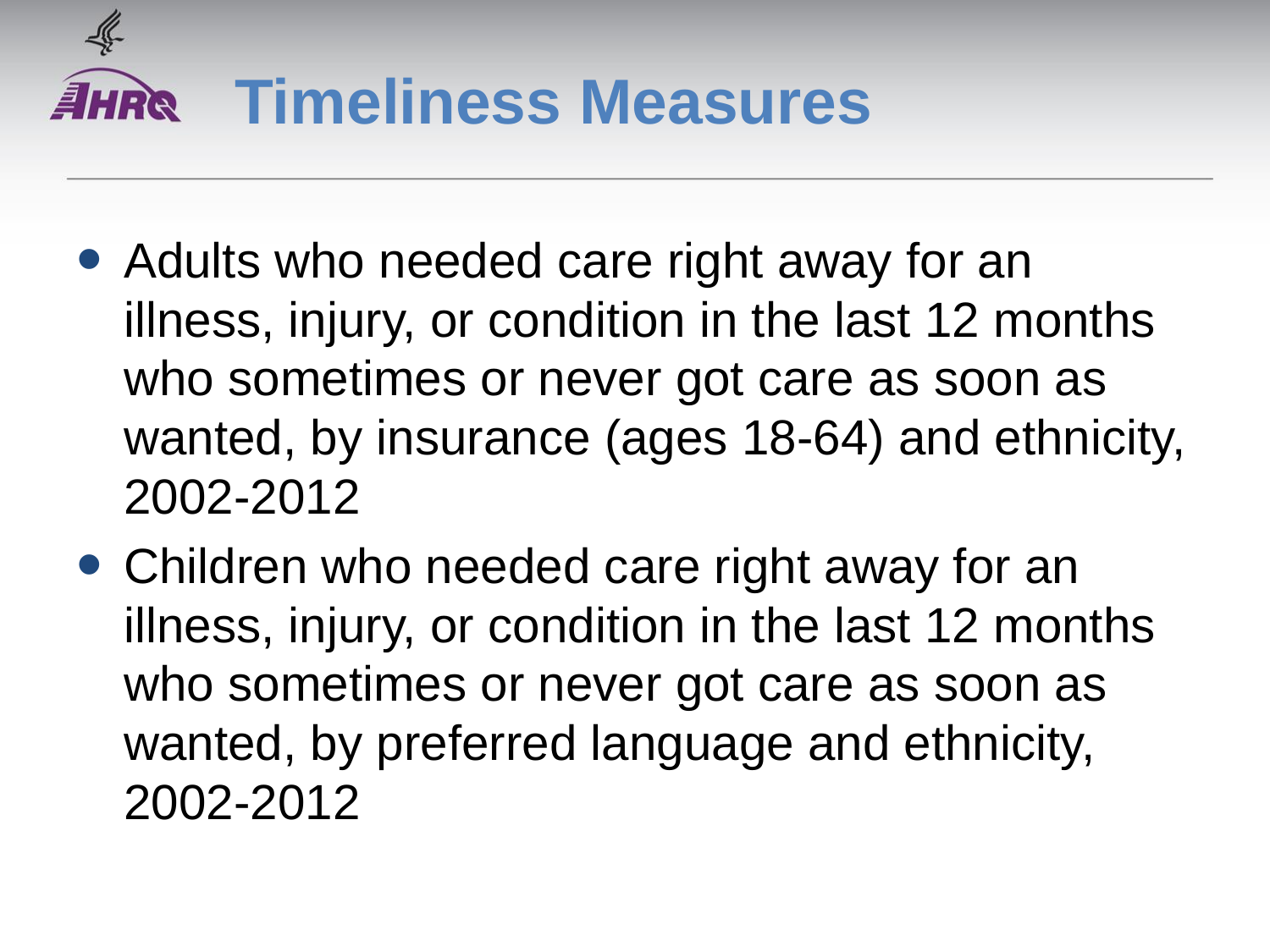

# Timeliness Measures
Adults who needed care right away for an illness, injury, or condition in the last 12 months who sometimes or never got care as soon as wanted, by insurance (ages 18-64) and ethnicity, 2002-2012
Children who needed care right away for an illness, injury, or condition in the last 12 months who sometimes or never got care as soon as wanted, by preferred language and ethnicity, 2002-2012